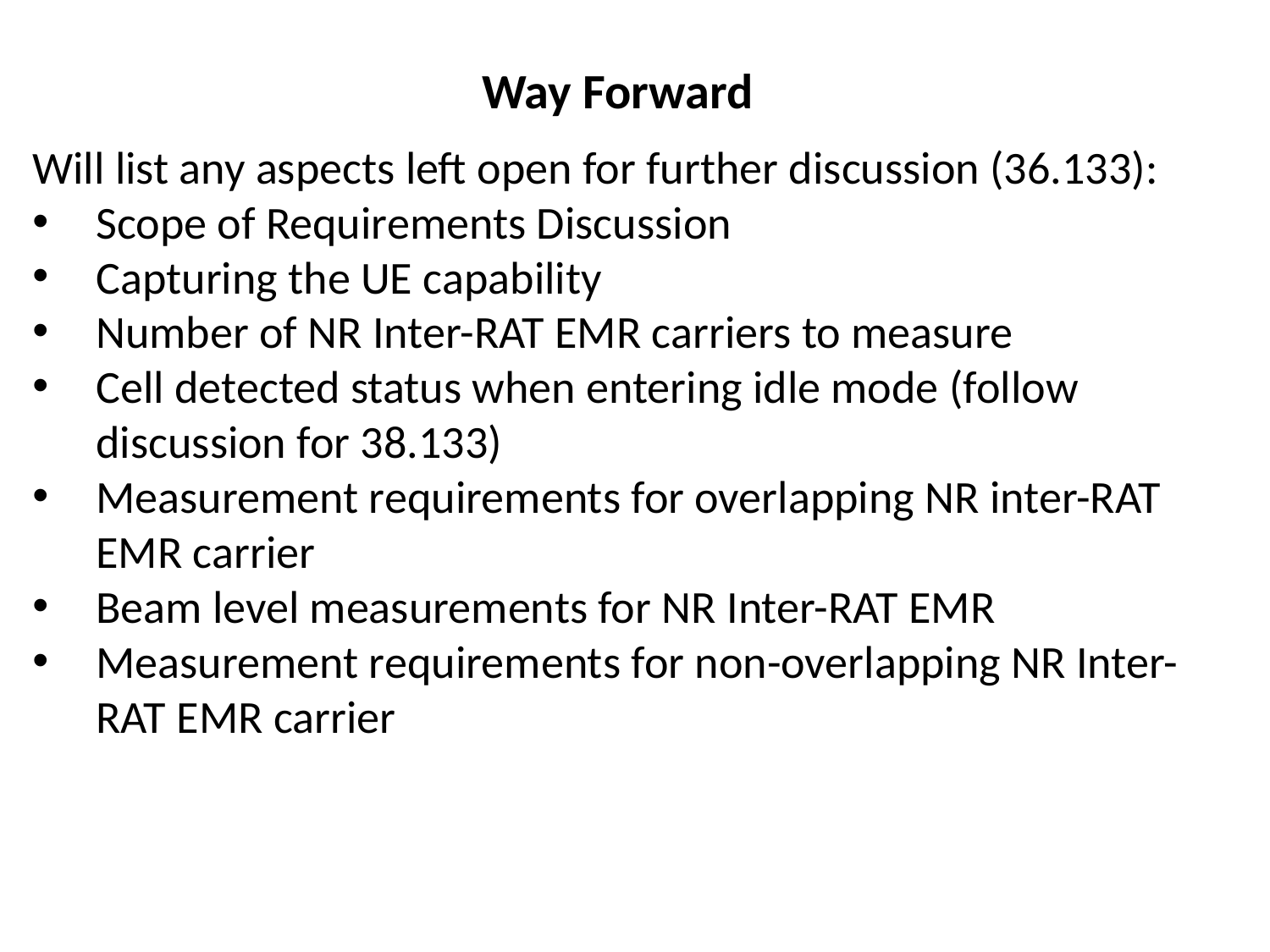

# Way Forward
Will list any aspects left open for further discussion (36.133):
Scope of Requirements Discussion
Capturing the UE capability
Number of NR Inter-RAT EMR carriers to measure
Cell detected status when entering idle mode (follow discussion for 38.133)
Measurement requirements for overlapping NR inter-RAT EMR carrier
Beam level measurements for NR Inter-RAT EMR
Measurement requirements for non-overlapping NR Inter-RAT EMR carrier